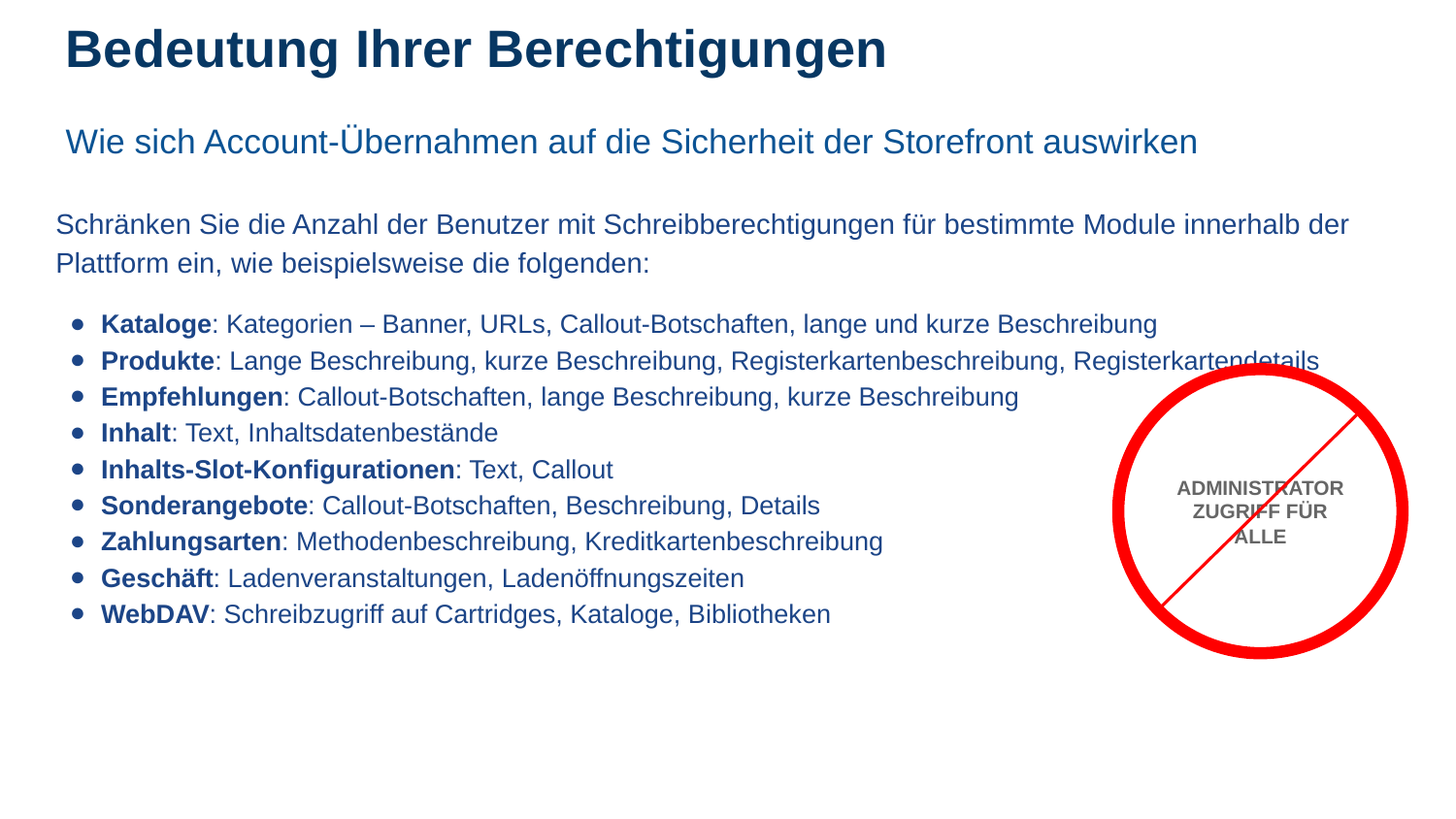

# Bedeutung Ihrer Berechtigungen
Wie sich Account-Übernahmen auf die Sicherheit der Storefront auswirken
Schränken Sie die Anzahl der Benutzer mit Schreibberechtigungen für bestimmte Module innerhalb der Plattform ein, wie beispielsweise die folgenden:
Kataloge: Kategorien – Banner, URLs, Callout-Botschaften, lange und kurze Beschreibung
Produkte: Lange Beschreibung, kurze Beschreibung, Registerkartenbeschreibung, Registerkartendetails
Empfehlungen: Callout-Botschaften, lange Beschreibung, kurze Beschreibung
Inhalt: Text, Inhaltsdatenbestände
Inhalts-Slot-Konfigurationen: Text, Callout
Sonderangebote: Callout-Botschaften, Beschreibung, Details
Zahlungsarten: Methodenbeschreibung, Kreditkartenbeschreibung
Geschäft: Ladenveranstaltungen, Ladenöffnungszeiten
WebDAV: Schreibzugriff auf Cartridges, Kataloge, Bibliotheken

ADMINISTRATOR
ZUGRIFF FÜR ALLE